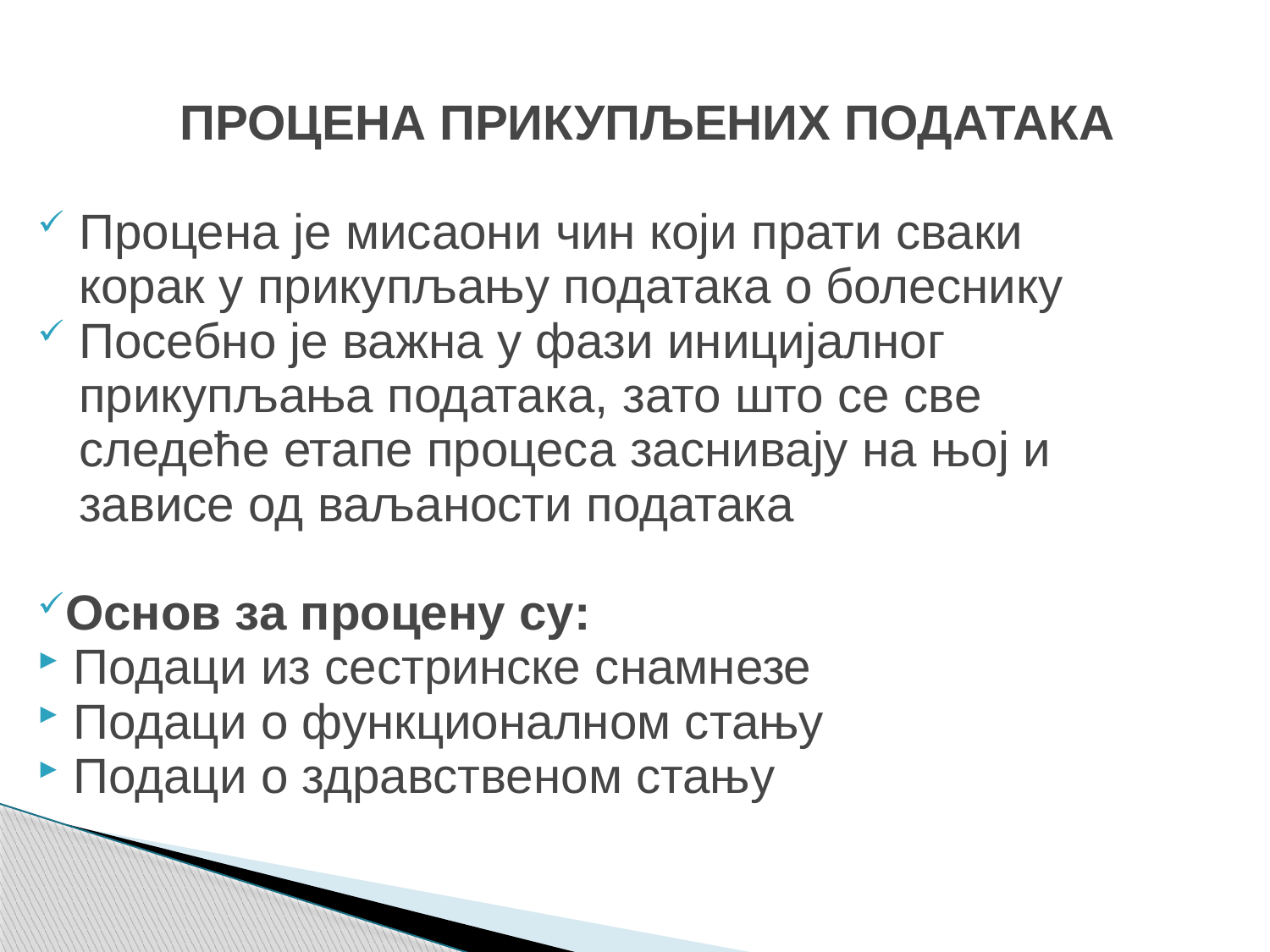

ПРОЦЕНА ПРИКУПЉЕНИХ ПОДАТАКА

 Процена је мисаони чин који прати сваки
   корак у прикупљању података о болеснику
 Посебно је важна у фази иницијалног
   прикупљања података, зато што се све
   следеће етапе процеса заснивају на њој и
   зависе од ваљаности података

Основ за процену су:
 Подаци из сестринске снамнезе
 Подаци о функционалном стању
 Подаци о здравственом стању